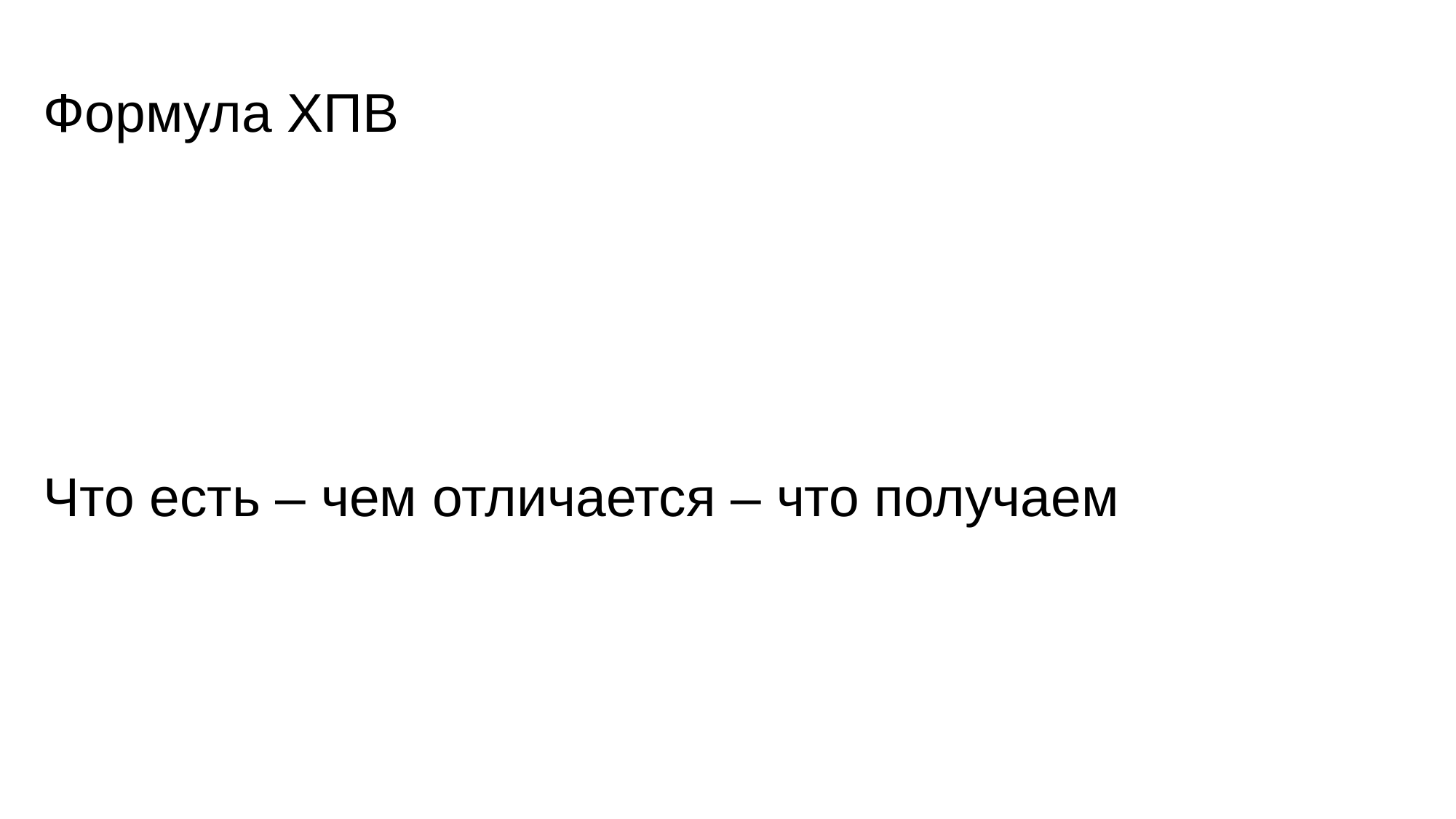

# Формула ХПВ
Что есть – чем отличается – что получаем